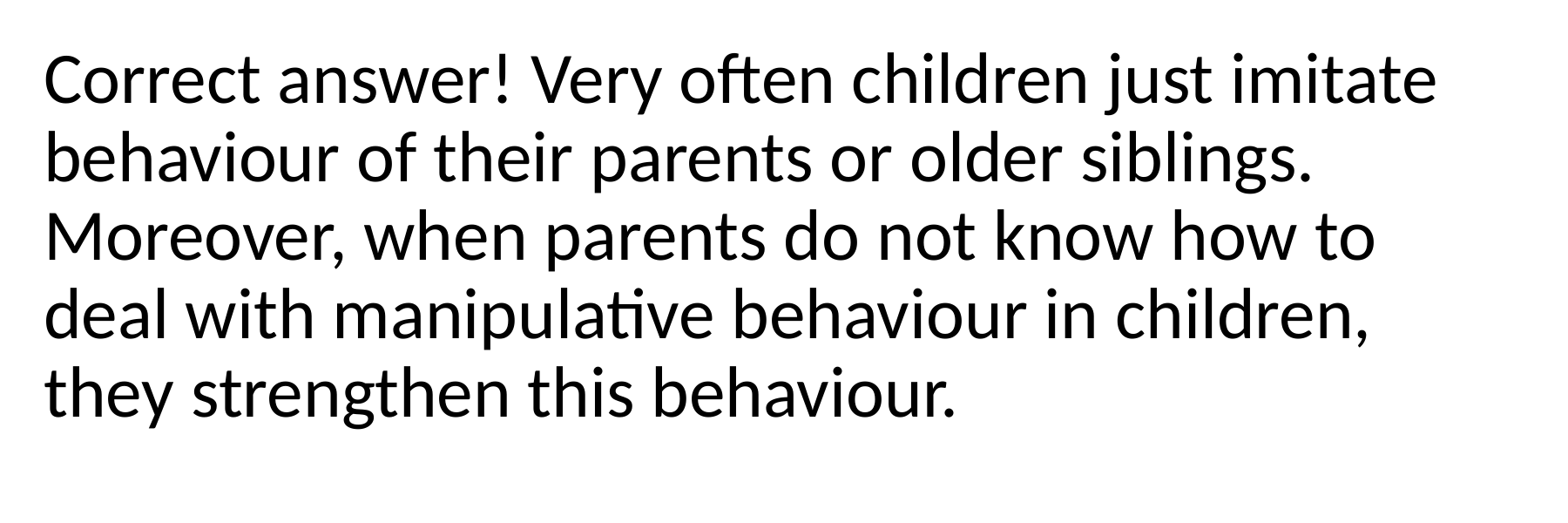

Correct answer! Very often children just imitate behaviour of their parents or older siblings. Moreover, when parents do not know how to deal with manipulative behaviour in children, they strengthen this behaviour.